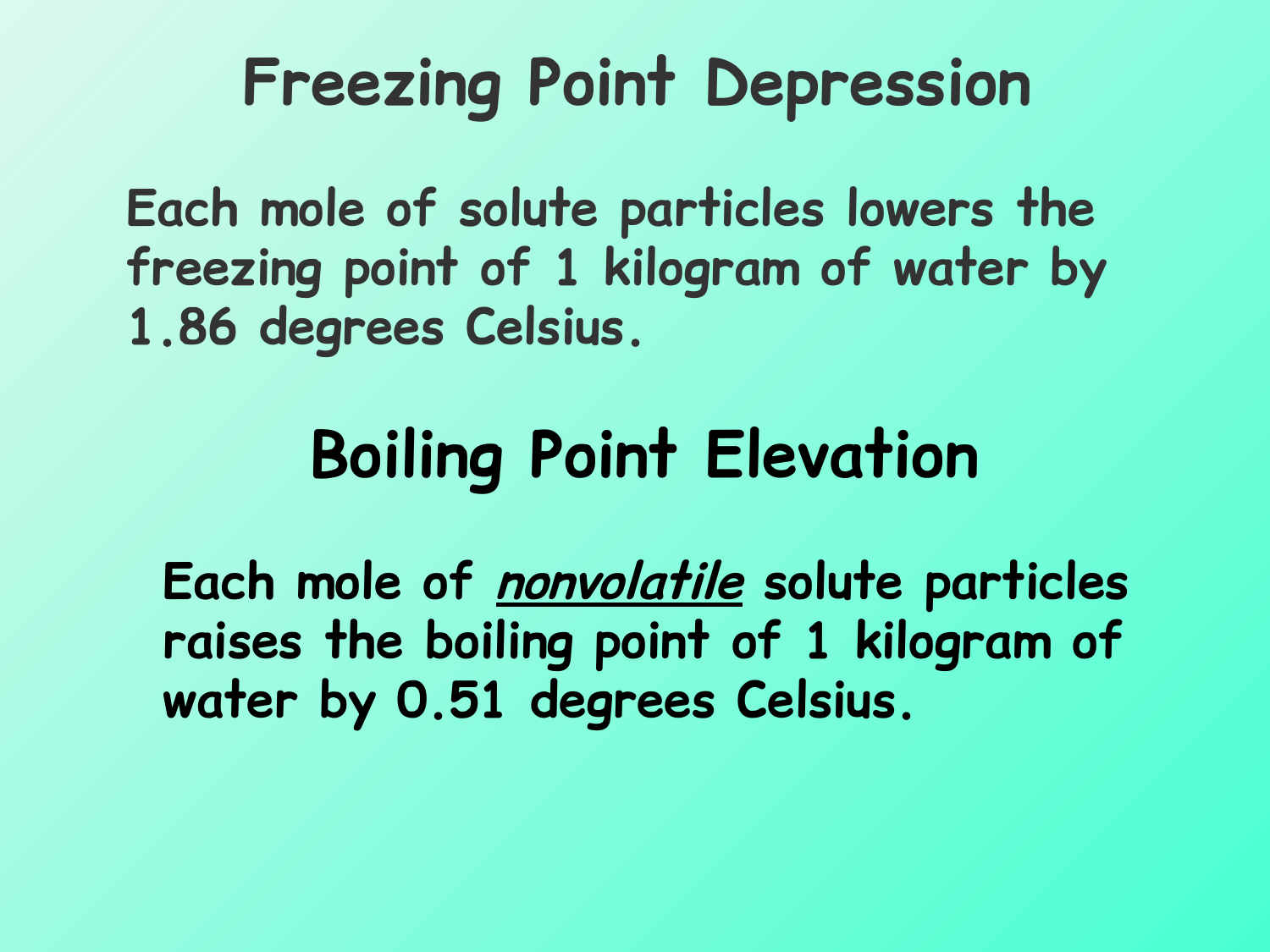

# Freezing Point Depression
Each mole of solute particles lowers the freezing point of 1 kilogram of water by 1.86 degrees Celsius.
Boiling Point Elevation
Each mole of nonvolatile solute particles raises the boiling point of 1 kilogram of water by 0.51 degrees Celsius.